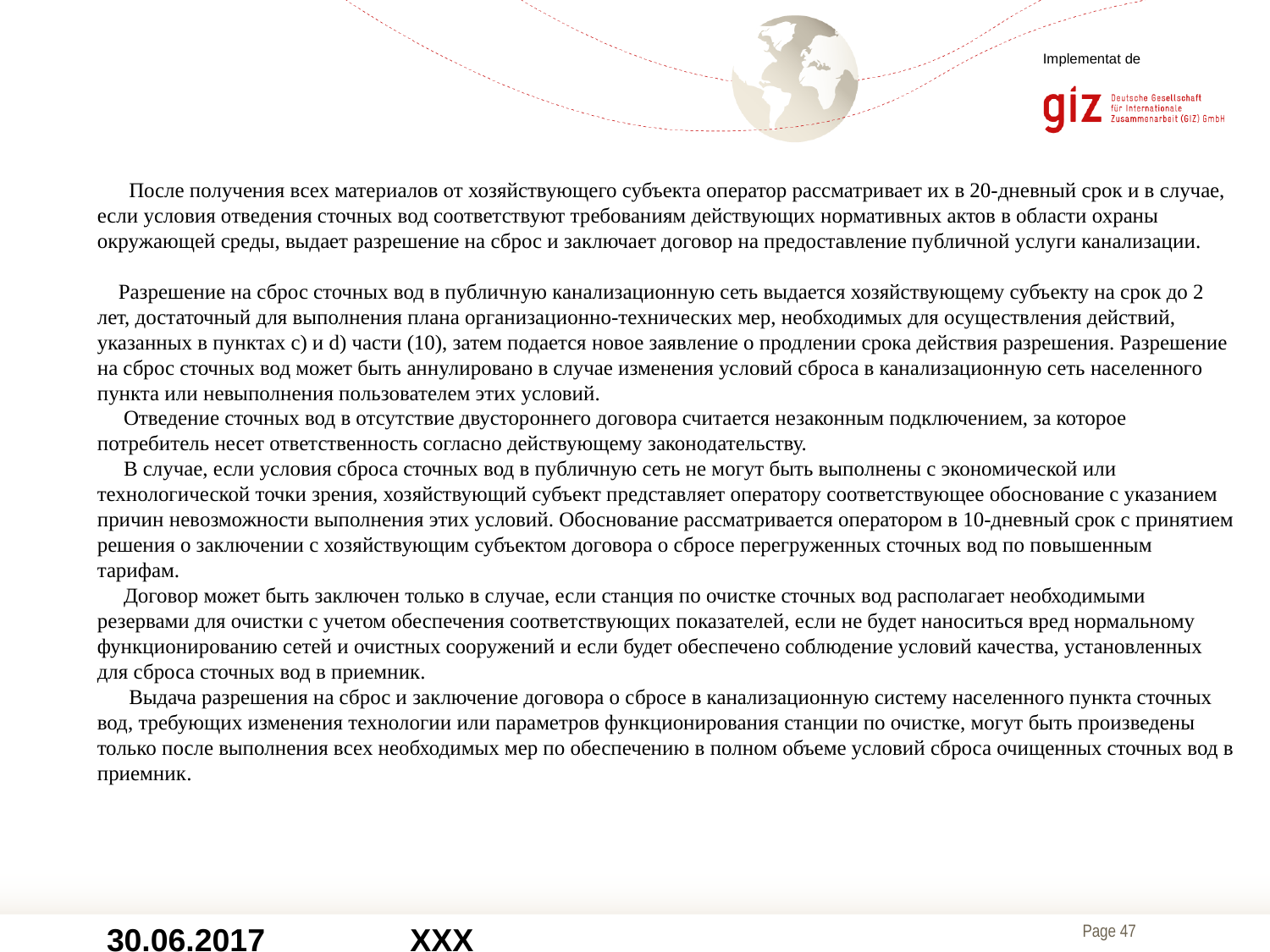

Implementat de
      После получения всех материалов от хозяйствующего субъекта оператор рассматривает их в 20-дневный срок и в случае, если условия отведения сточных вод соответствуют требованиям действующих нормативных актов в области охраны окружающей среды, выдает разрешение на сброс и заключает договор на предоставление публичной услуги канализации.
    Разрешение на сброс сточных вод в публичную канализационную сеть выдается хозяйствующему субъекту на срок до 2 лет, достаточный для выполнения плана организационно-технических мер, необходимых для осуществления действий, указанных в пунктах c) и d) части (10), затем подается новое заявление о продлении срока действия разрешения. Разрешение на сброс сточных вод может быть аннулировано в случае изменения условий сброса в канализационную сеть населенного пункта или невыполнения пользователем этих условий.
     Отведение сточных вод в отсутствие двустороннего договора считается незаконным подключением, за которое потребитель несет ответственность согласно действующему законодательству.
     В случае, если условия сброса сточных вод в публичную сеть не могут быть выполнены с экономической или технологической точки зрения, хозяйствующий субъект представляет оператору соответствующее обоснование с указанием причин невозможности выполнения этих условий. Обоснование рассматривается оператором в 10-дневный срок с принятием решения о заключении с хозяйствующим субъектом договора о сбросе перегруженных сточных вод по повышенным тарифам.
     Договор может быть заключен только в случае, если станция по очистке сточных вод располагает необходимыми резервами для очистки с учетом обеспечения соответствующих показателей, если не будет наноситься вред нормальному функционированию сетей и очистных сооружений и если будет обеспечено соблюдение условий качества, установленных для сброса сточных вод в приемник.
      Выдача разрешения на сброс и заключение договора о сбросе в канализационную систему населенного пункта сточных вод, требующих изменения технологии или параметров функционирования станции по очистке, могут быть произведены только после выполнения всех необходимых мер по обеспечению в полном объеме условий сброса очищенных сточных вод в приемник.
30.06.2017
XXX